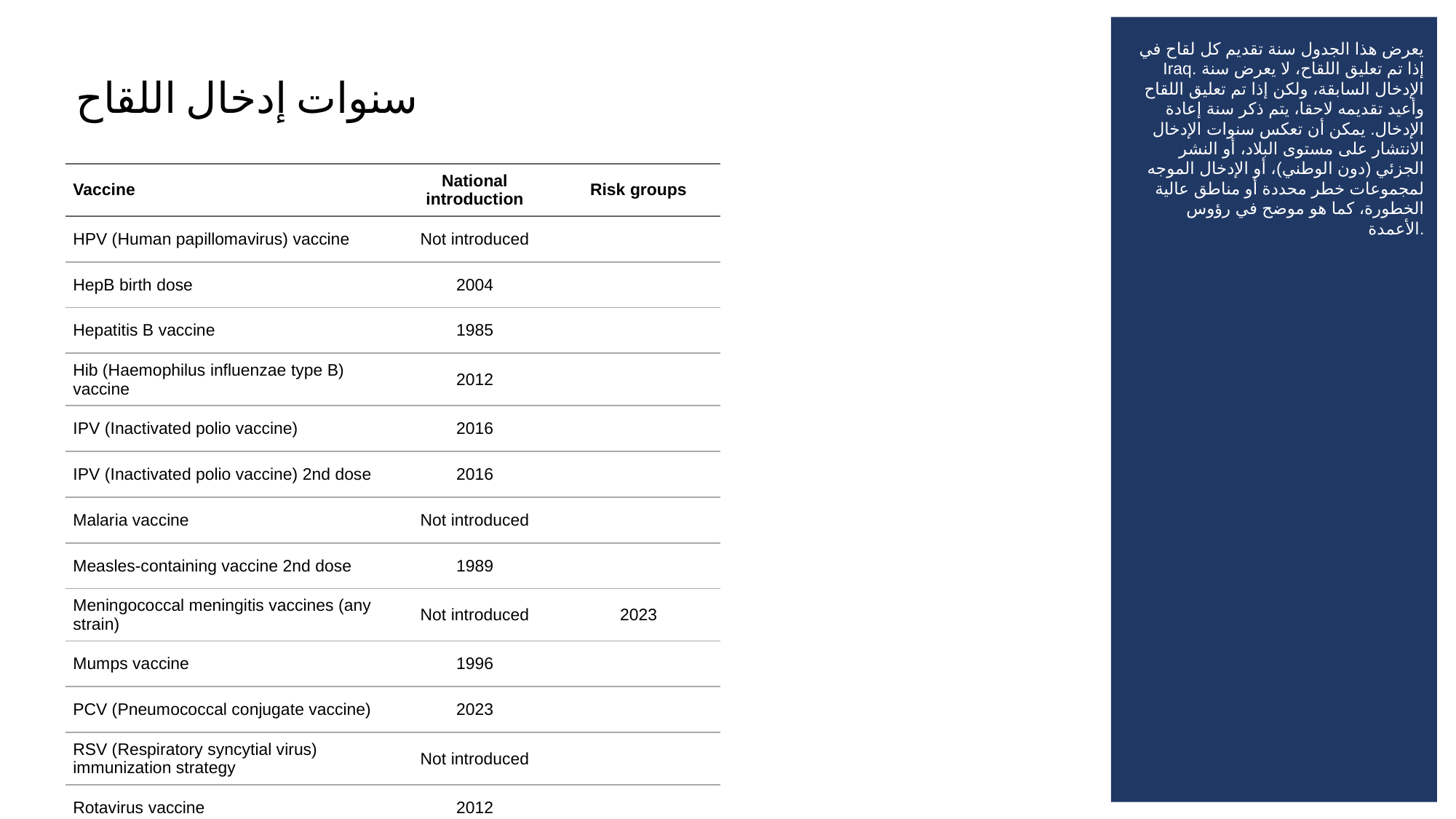

يعرض هذا الجدول سنة تقديم كل لقاح في Iraq. إذا تم تعليق اللقاح، لا يعرض سنة الإدخال السابقة، ولكن إذا تم تعليق اللقاح وأعيد تقديمه لاحقا، يتم ذكر سنة إعادة الإدخال. يمكن أن تعكس سنوات الإدخال الانتشار على مستوى البلاد، أو النشر الجزئي (دون الوطني)، أو الإدخال الموجه لمجموعات خطر محددة أو مناطق عالية الخطورة، كما هو موضح في رؤوس الأعمدة.
# سنوات إدخال اللقاح
| Vaccine | National introduction | Risk groups |
| --- | --- | --- |
| HPV (Human papillomavirus) vaccine | Not introduced |  |
| HepB birth dose | 2004 |  |
| Hepatitis B vaccine | 1985 |  |
| Hib (Haemophilus influenzae type B) vaccine | 2012 |  |
| IPV (Inactivated polio vaccine) | 2016 |  |
| IPV (Inactivated polio vaccine) 2nd dose | 2016 |  |
| Malaria vaccine | Not introduced |  |
| Measles-containing vaccine 2nd dose | 1989 |  |
| Meningococcal meningitis vaccines (any strain) | Not introduced | 2023 |
| Mumps vaccine | 1996 |  |
| PCV (Pneumococcal conjugate vaccine) | 2023 |  |
| RSV (Respiratory syncytial virus) immunization strategy | Not introduced |  |
| Rotavirus vaccine | 2012 |  |
| Rubella vaccine | 1989 |  |
| Typhoid conjugate vaccine | Not introduced |  |
| YF (Yellow fever) vaccine | Not introduced |  |